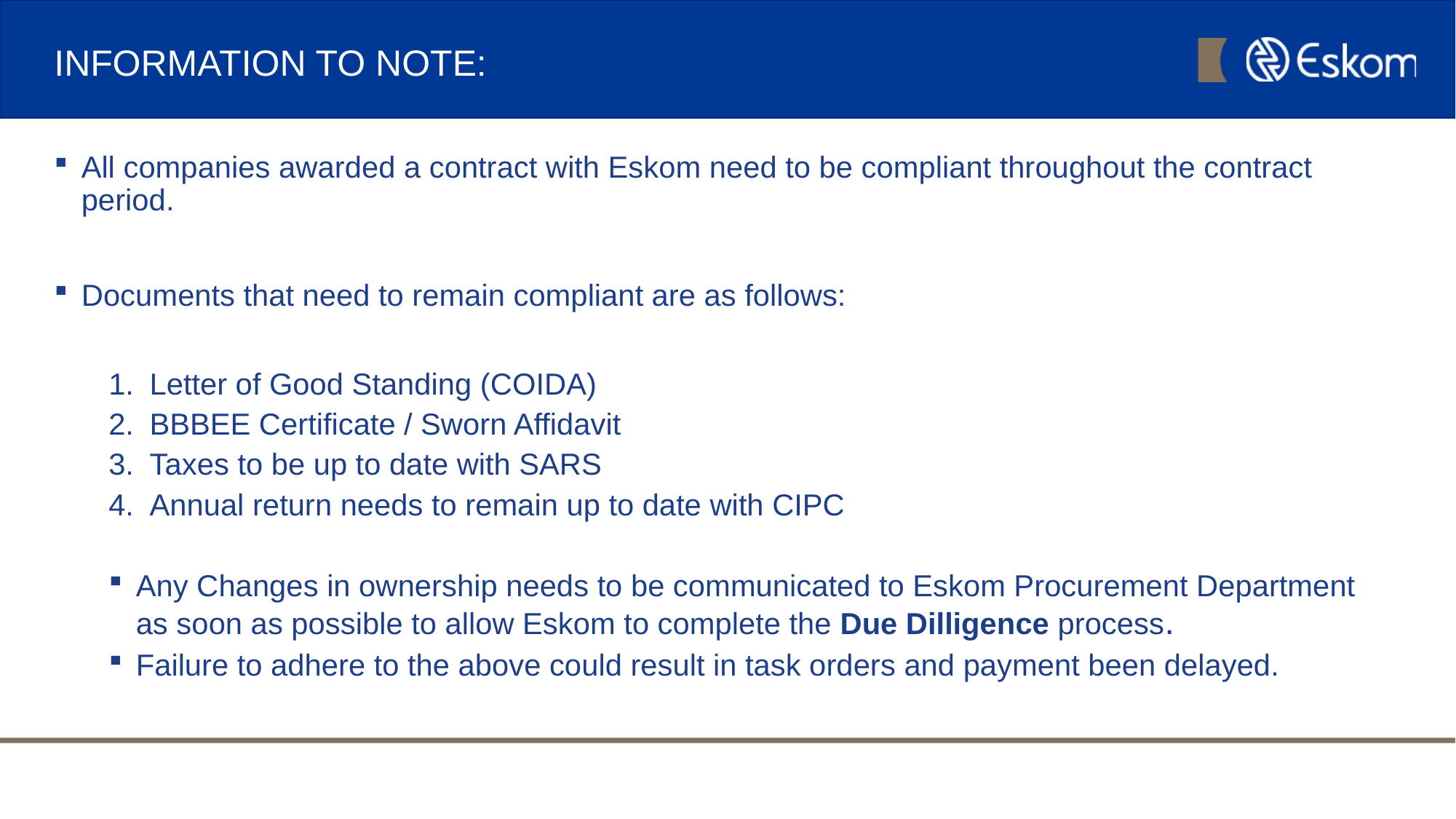

# INFORMATION TO NOTE:
All companies awarded a contract with Eskom need to be compliant throughout the contract period.

Documents that need to remain compliant are as follows:

Letter of Good Standing (COIDA)
BBBEE Certificate / Sworn Affidavit
Taxes to be up to date with SARS
Annual return needs to remain up to date with CIPC

Any Changes in ownership needs to be communicated to Eskom Procurement Department as soon as possible to allow Eskom to complete the Due Dilligence process.
Failure to adhere to the above could result in task orders and payment been delayed.